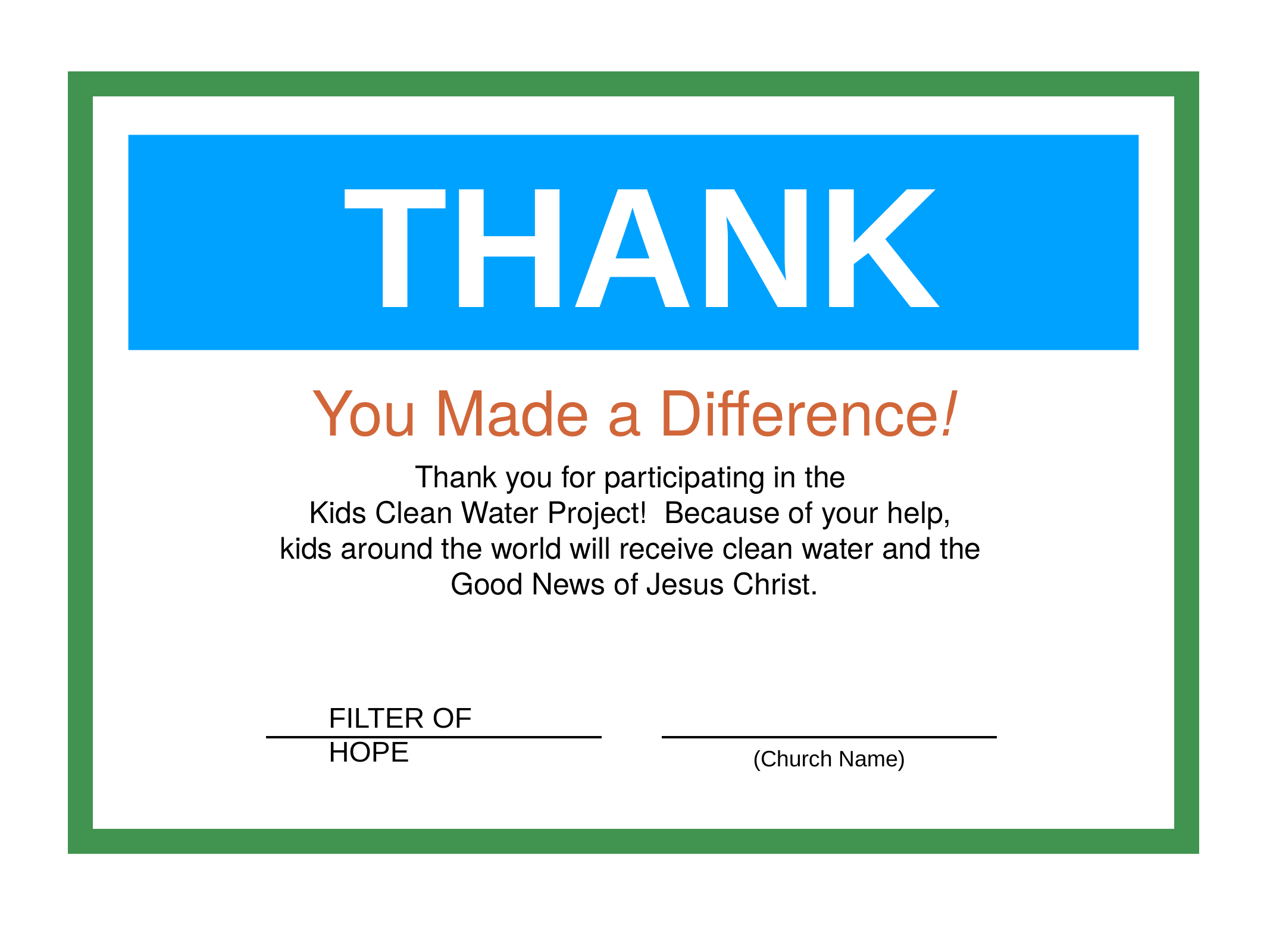

THANK YOU!

You Made a Difference!
Thank you for participating in the
Kids Clean Water Project!  Because of your help,
kids around the world will receive clean water and the
Good News of Jesus Christ.
FILTER OF HOPE

(Church Name)